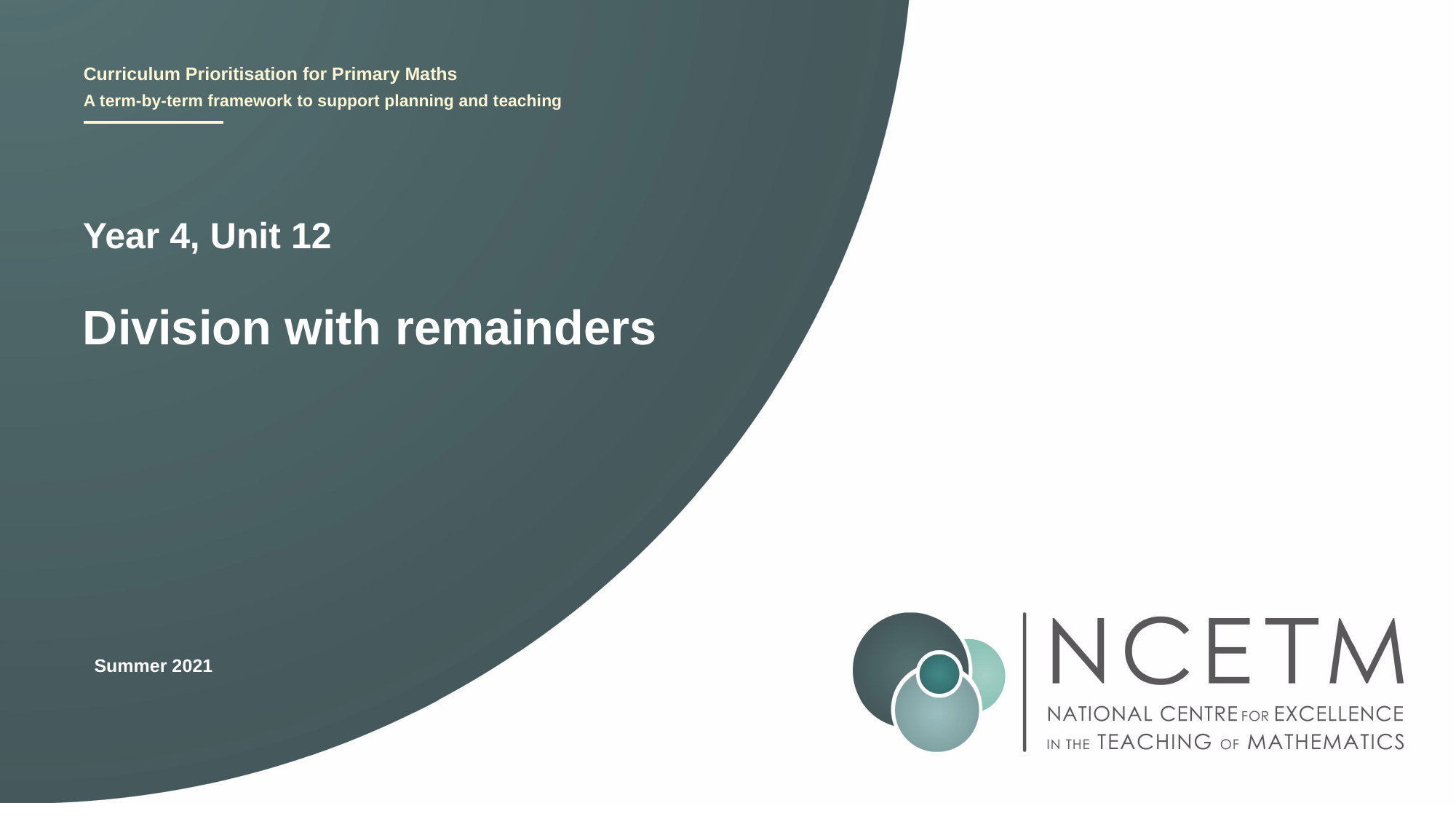

Year 4, Unit 12
Division with remainders